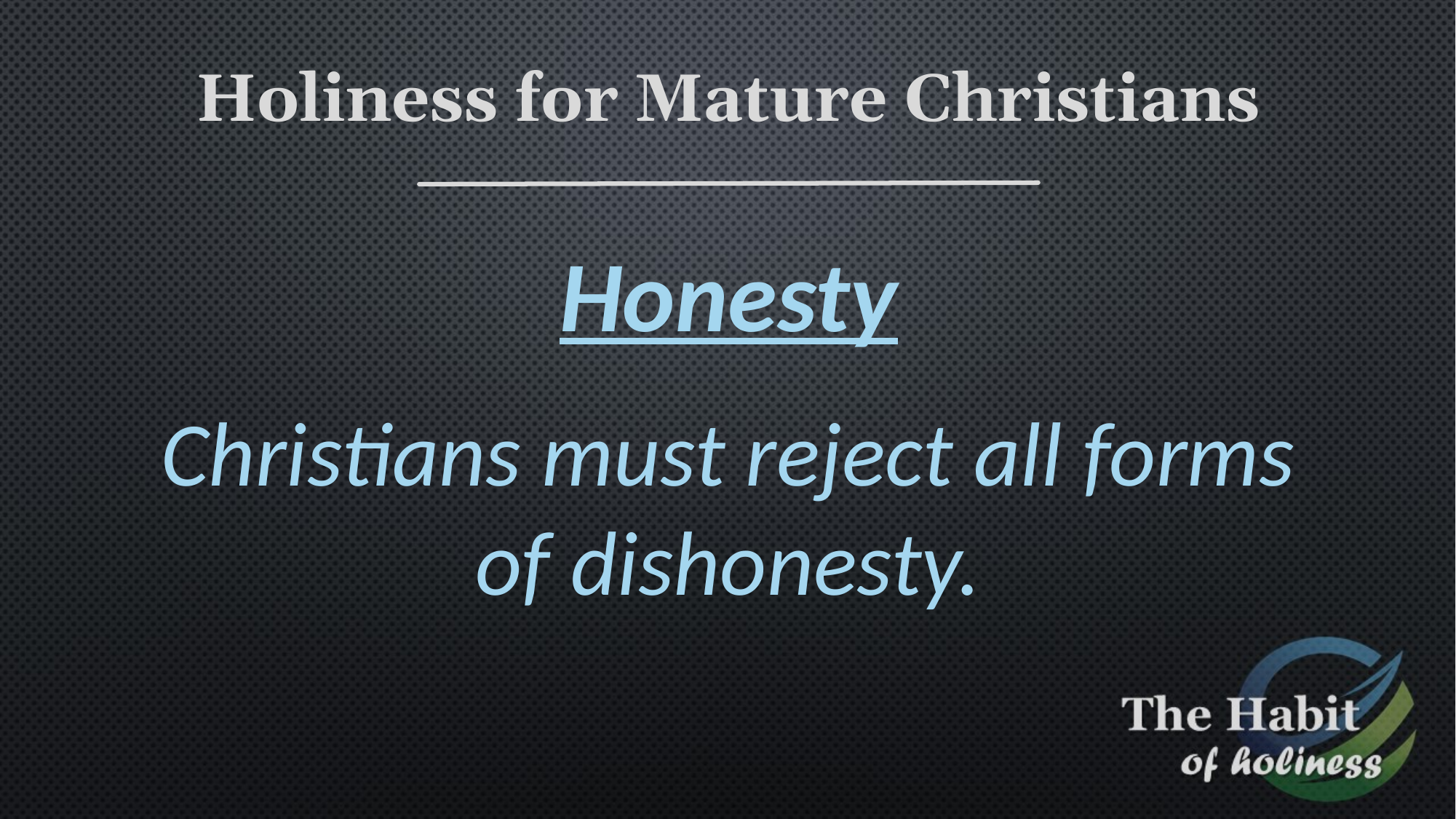

Holiness for Mature Christians
Honesty

Christians must reject all forms of dishonesty.